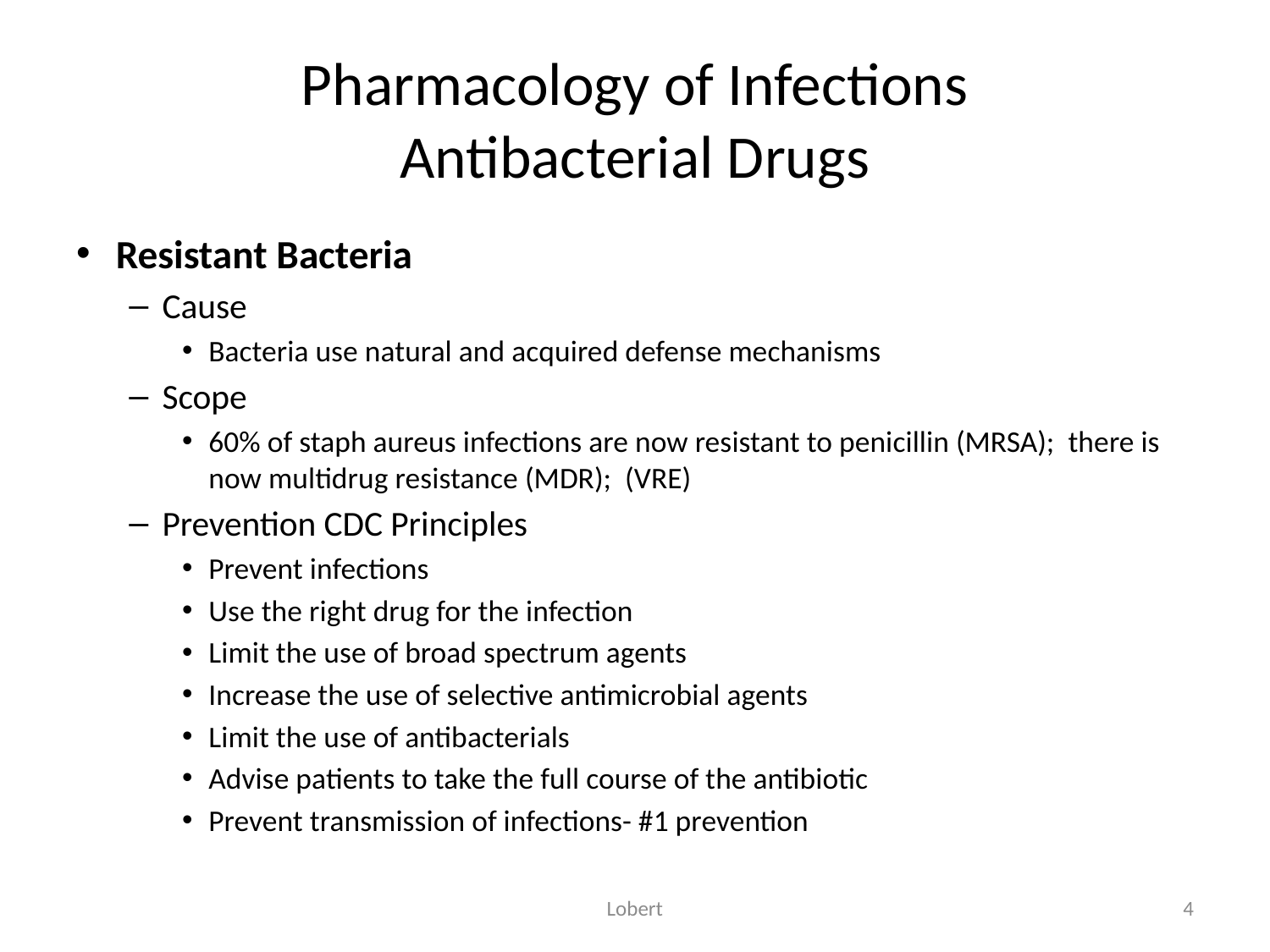

# Pharmacology of Infections Antibacterial Drugs
Resistant Bacteria
Cause
Bacteria use natural and acquired defense mechanisms
Scope
60% of staph aureus infections are now resistant to penicillin (MRSA);  there is now multidrug resistance (MDR);  (VRE)
Prevention CDC Principles
Prevent infections
Use the right drug for the infection
Limit the use of broad spectrum agents
Increase the use of selective antimicrobial agents
Limit the use of antibacterials
Advise patients to take the full course of the antibiotic
Prevent transmission of infections- #1 prevention
Lobert
4